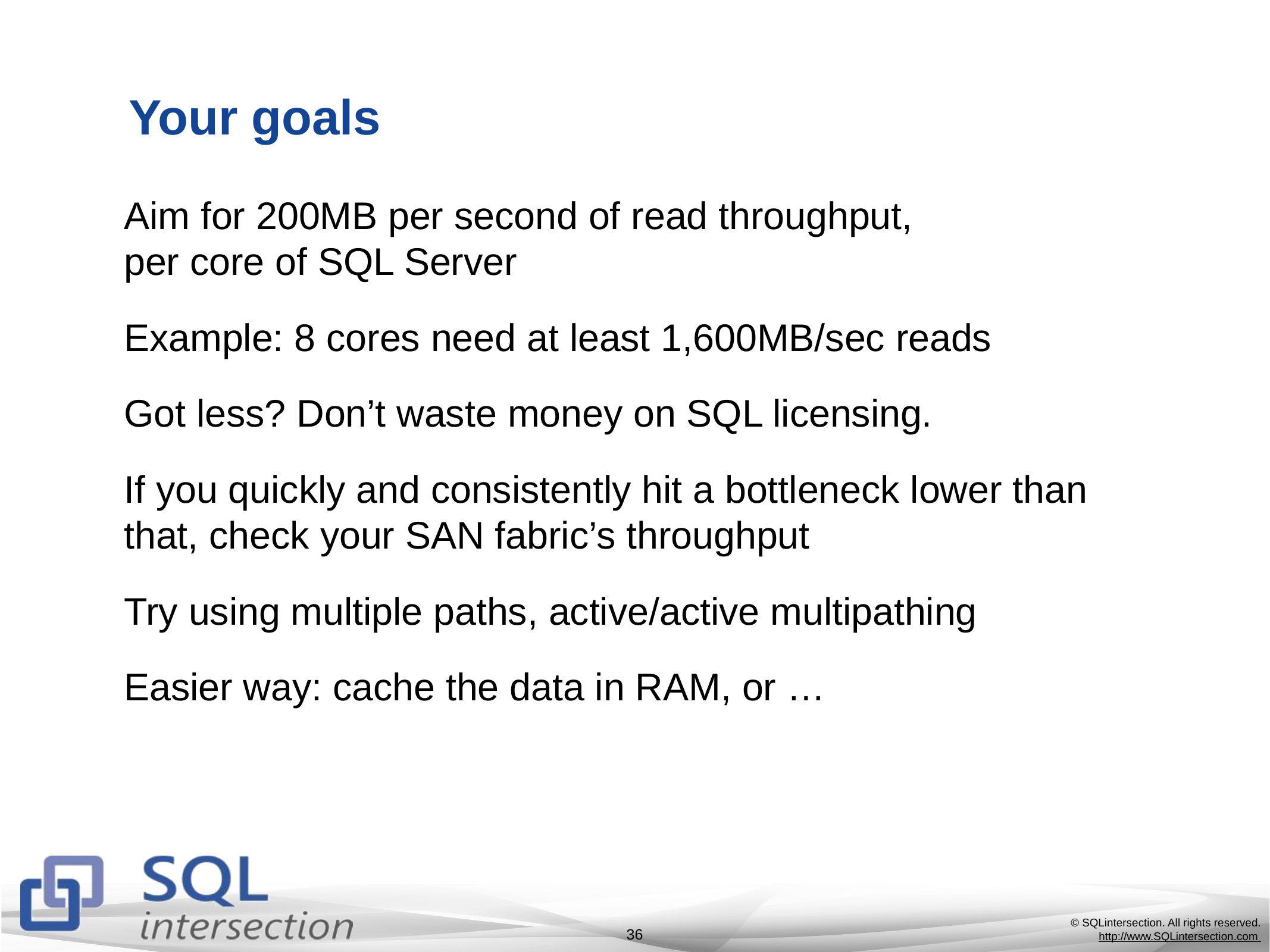

# Your goals
Aim for 200MB per second of read throughput,
per core of SQL Server
Example: 8 cores need at least 1,600MB/sec reads
Got less? Don’t waste money on SQL licensing.
If you quickly and consistently hit a bottleneck lower than that, check your SAN fabric’s throughput
Try using multiple paths, active/active multipathing
Easier way: cache the data in RAM, or …